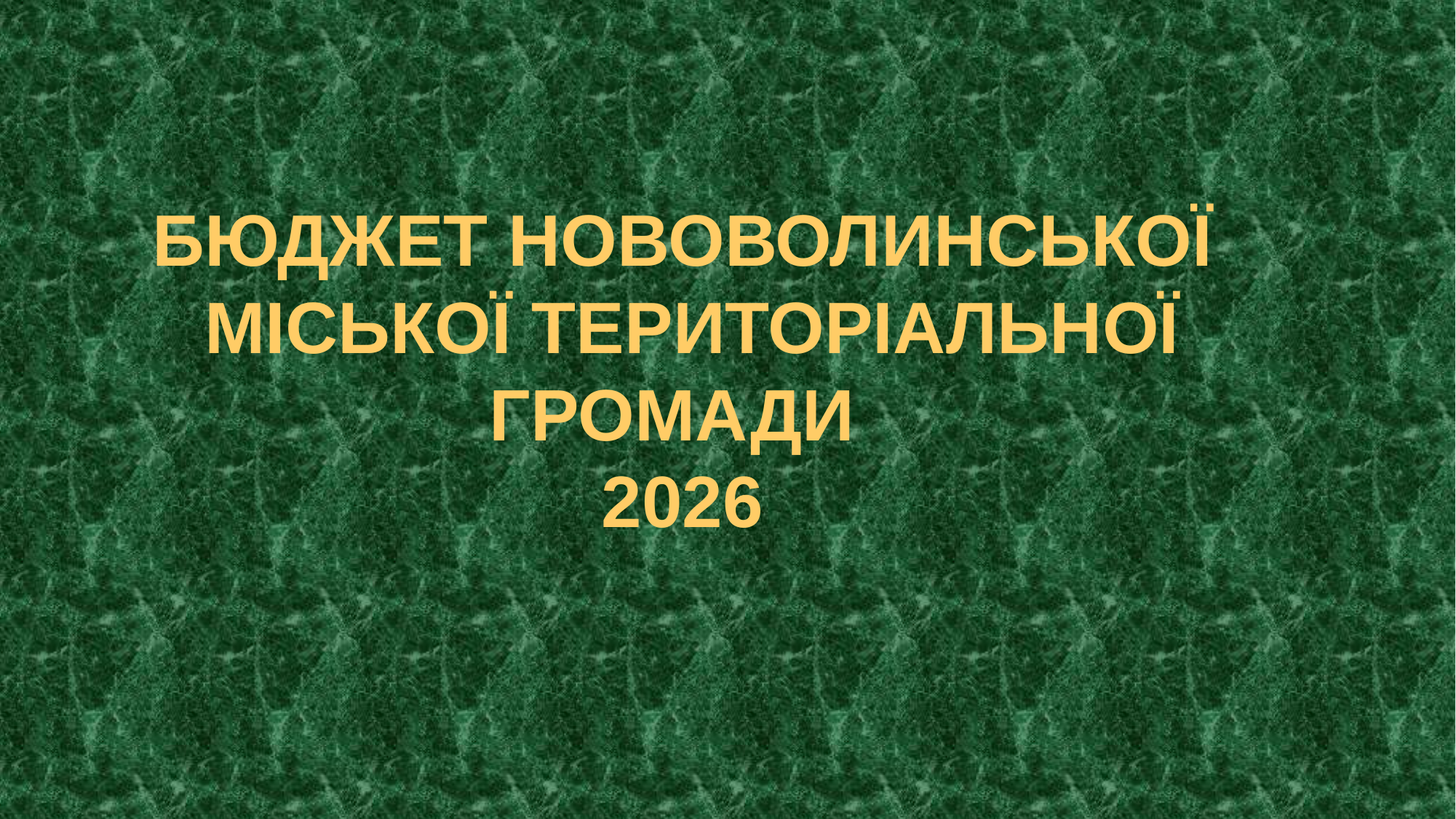

# БЮДЖЕТ НОВОВОЛИНСЬКОЇ  МІСЬКОЇ ТЕРИТОРІАЛЬНОЇ ГРОМАДИ 2026